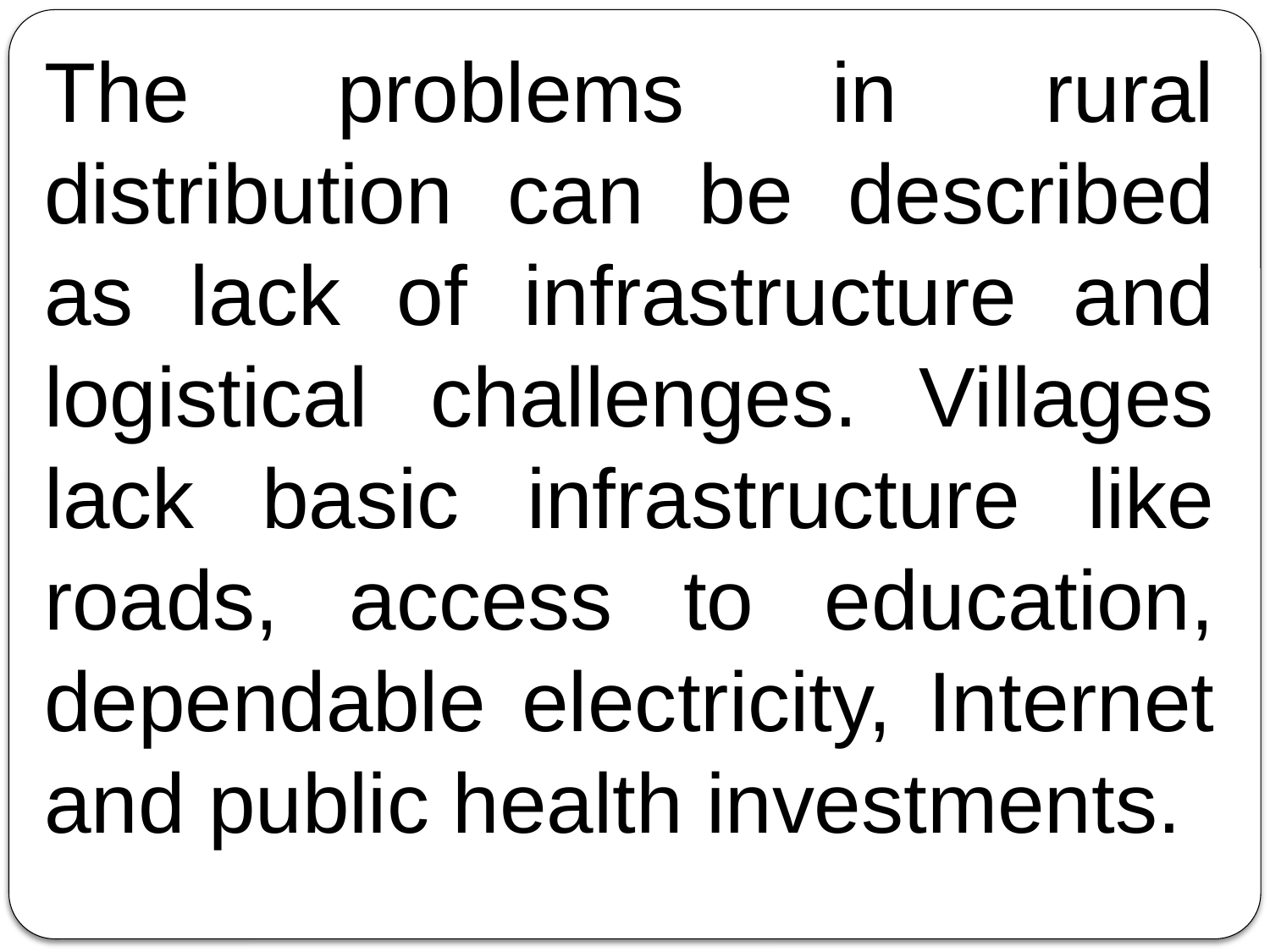

The problems in rural distribution can be described as lack of infrastructure and logistical challenges. Villages lack basic infrastructure like roads, access to education, dependable elec­tricity, Internet and public health investments.